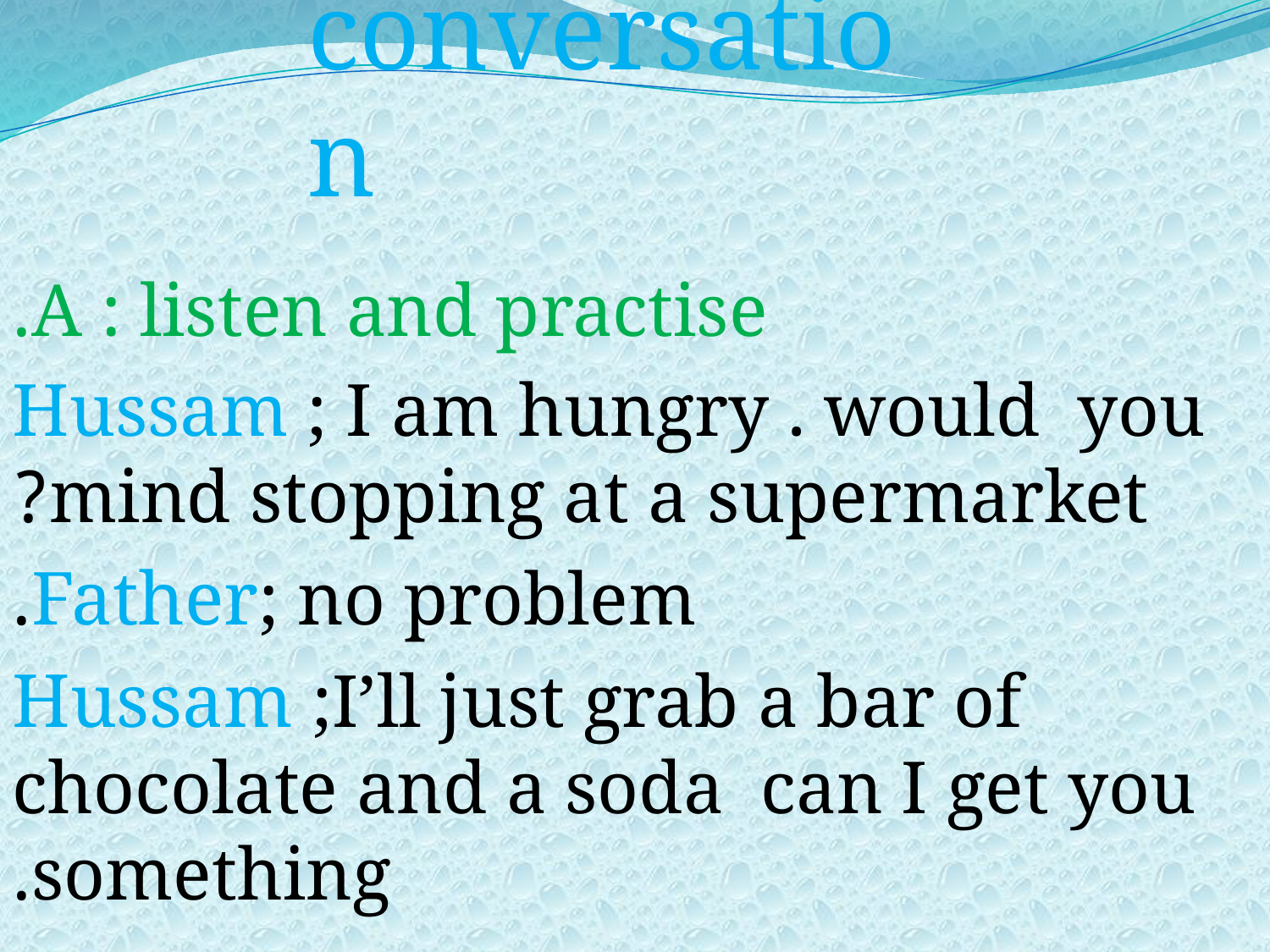

# conversation
A : listen and practise.
Hussam ; I am hungry . would  you mind stopping at a supermarket?
Father; no problem.
Hussam ;I’ll just grab a bar of chocolate and a soda  can I get you something.